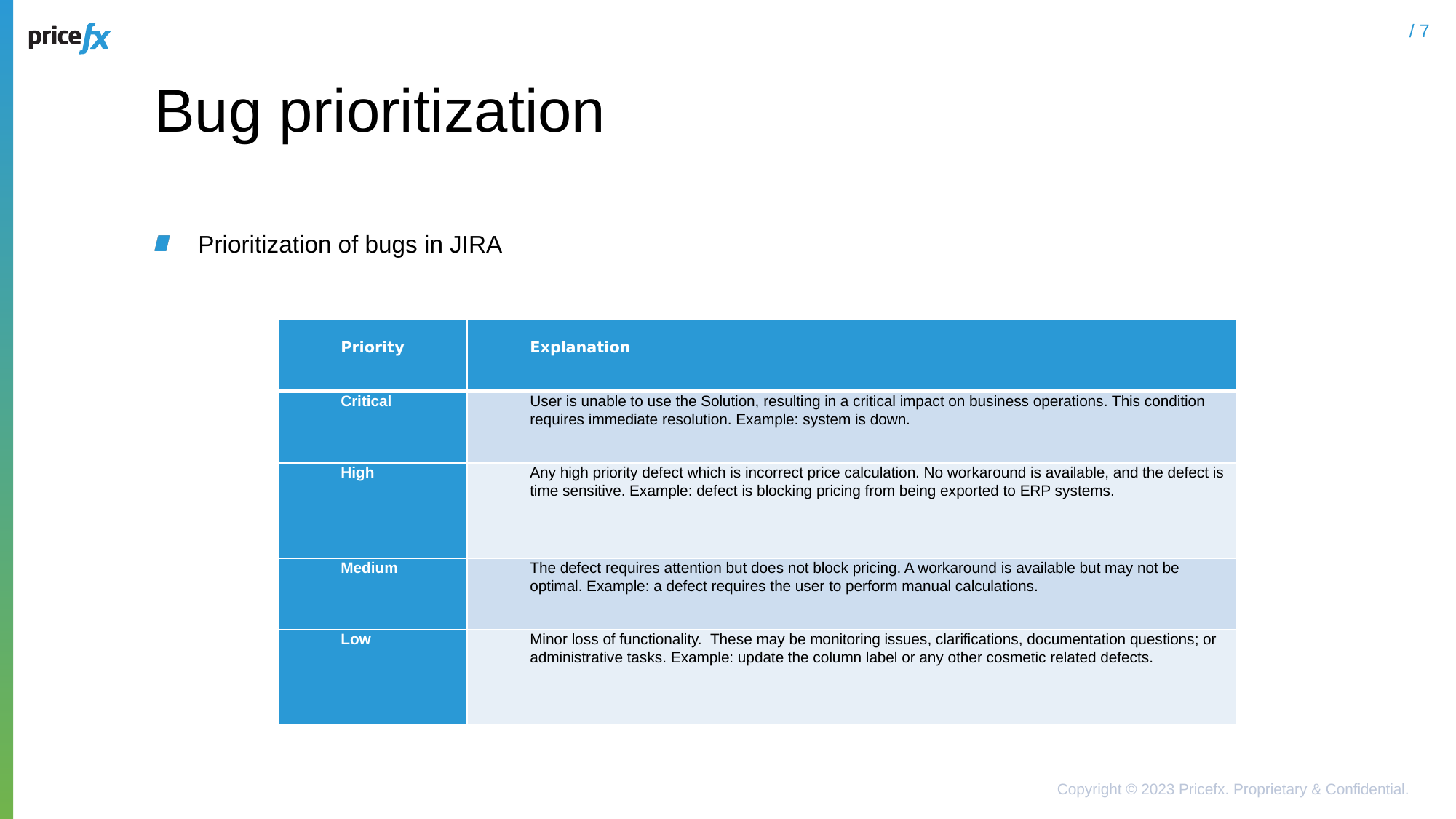

# Bug prioritization
Prioritization of bugs in JIRA
| Priority | Explanation |
| --- | --- |
| Critical | User is unable to use the Solution, resulting in a critical impact on business operations. This condition requires immediate resolution. Example: system is down. |
| High | Any high priority defect which is incorrect price calculation. No workaround is available, and the defect is time sensitive. Example: defect is blocking pricing from being exported to ERP systems. |
| Medium | The defect requires attention but does not block pricing. A workaround is available but may not be optimal. Example: a defect requires the user to perform manual calculations. |
| Low | Minor loss of functionality. These may be monitoring issues, clarifications, documentation questions; or administrative tasks. Example: update the column label or any other cosmetic related defects. |